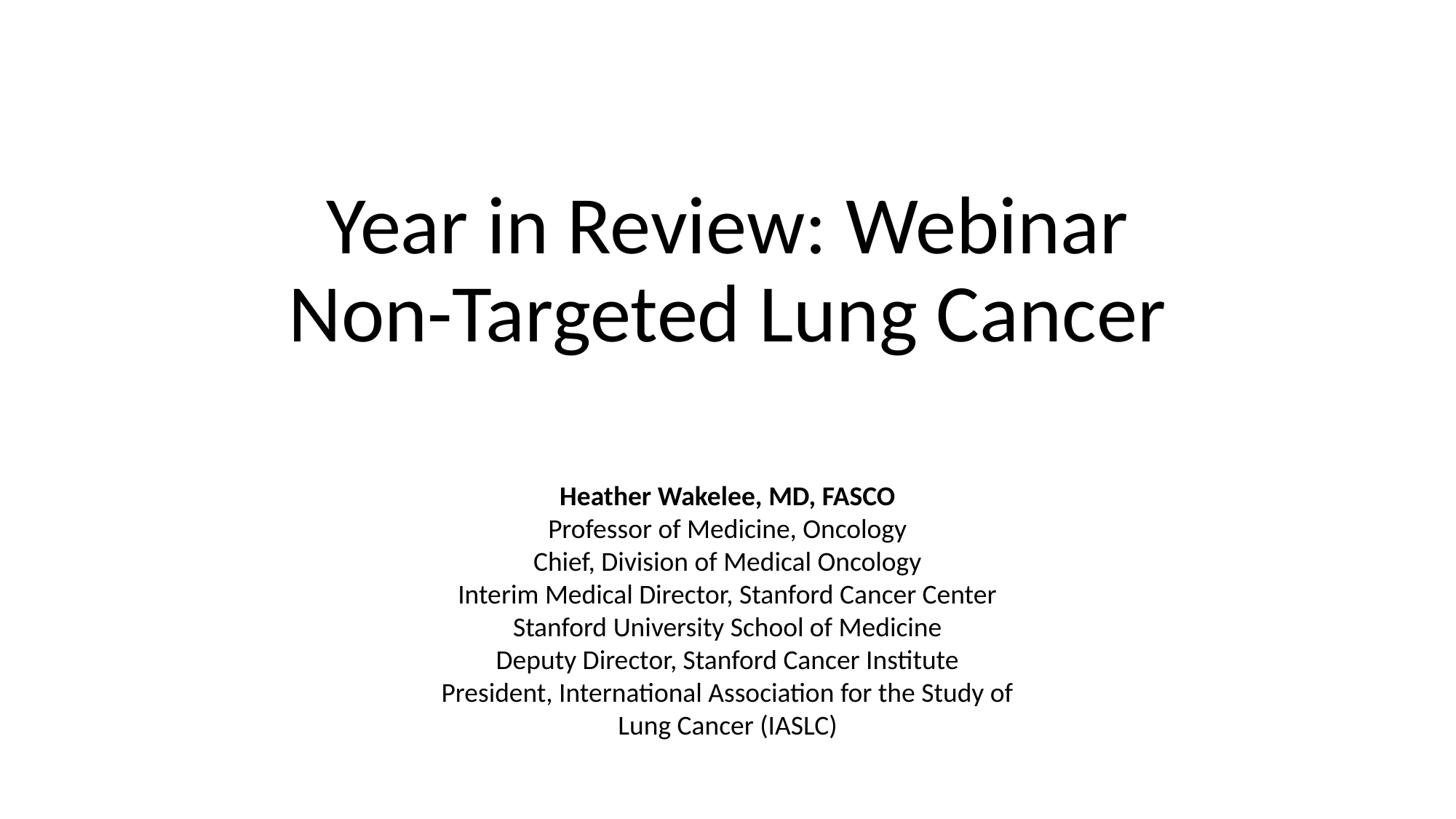

# Year in Review: Webinar Non-Targeted Lung Cancer
Heather Wakelee, MD, FASCO
Professor of Medicine, Oncology
Chief, Division of Medical Oncology
Interim Medical Director, Stanford Cancer Center
Stanford University School of Medicine
Deputy Director, Stanford Cancer Institute
President, International Association for the Study of Lung Cancer (IASLC)